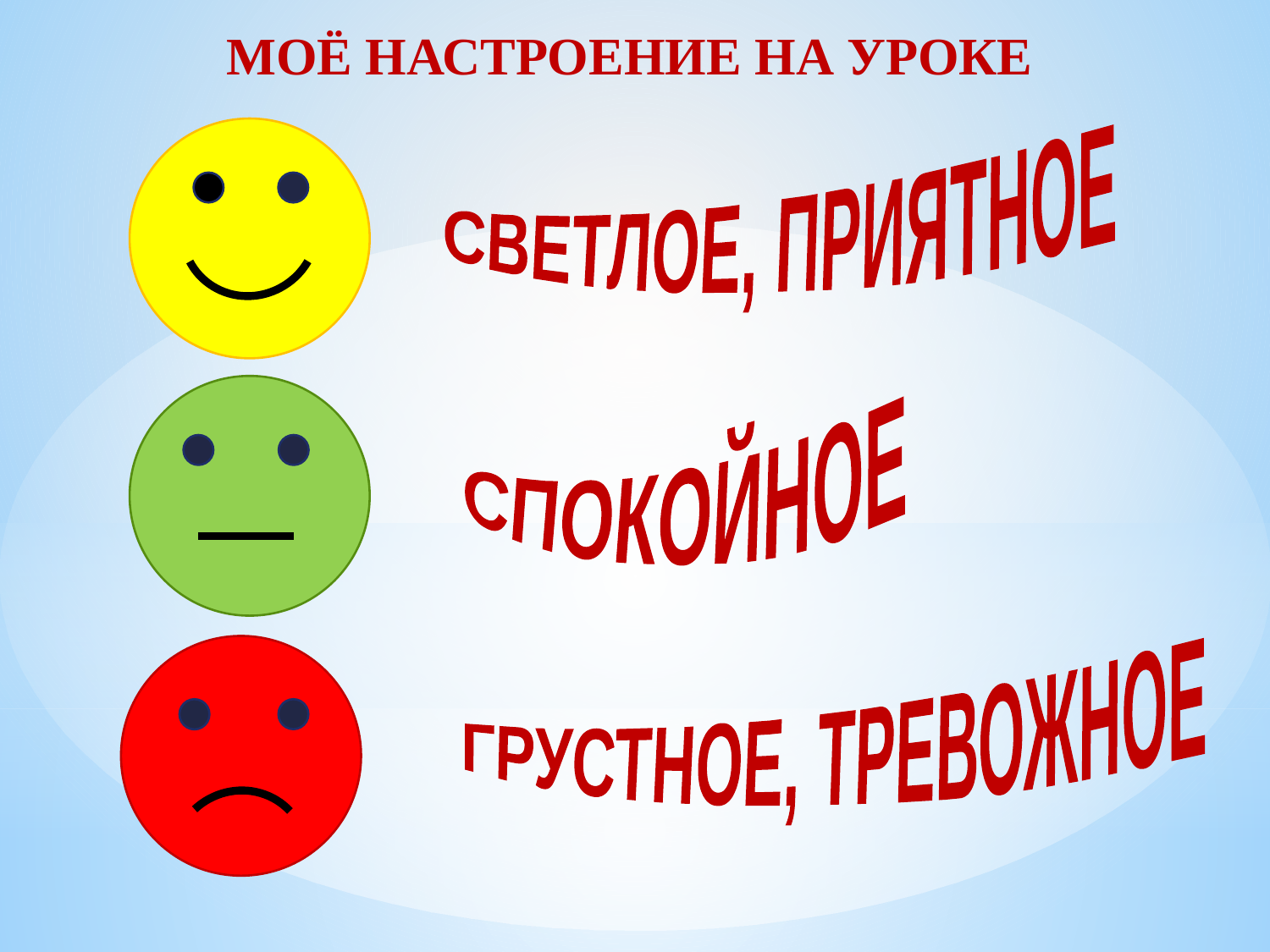

МОЁ НАСТРОЕНИЕ НА УРОКЕ

СВЕТЛОЕ, ПРИЯТНОЕ

СПОКОЙНОЕ

ГРУСТНОЕ, ТРЕВОЖНОЕ